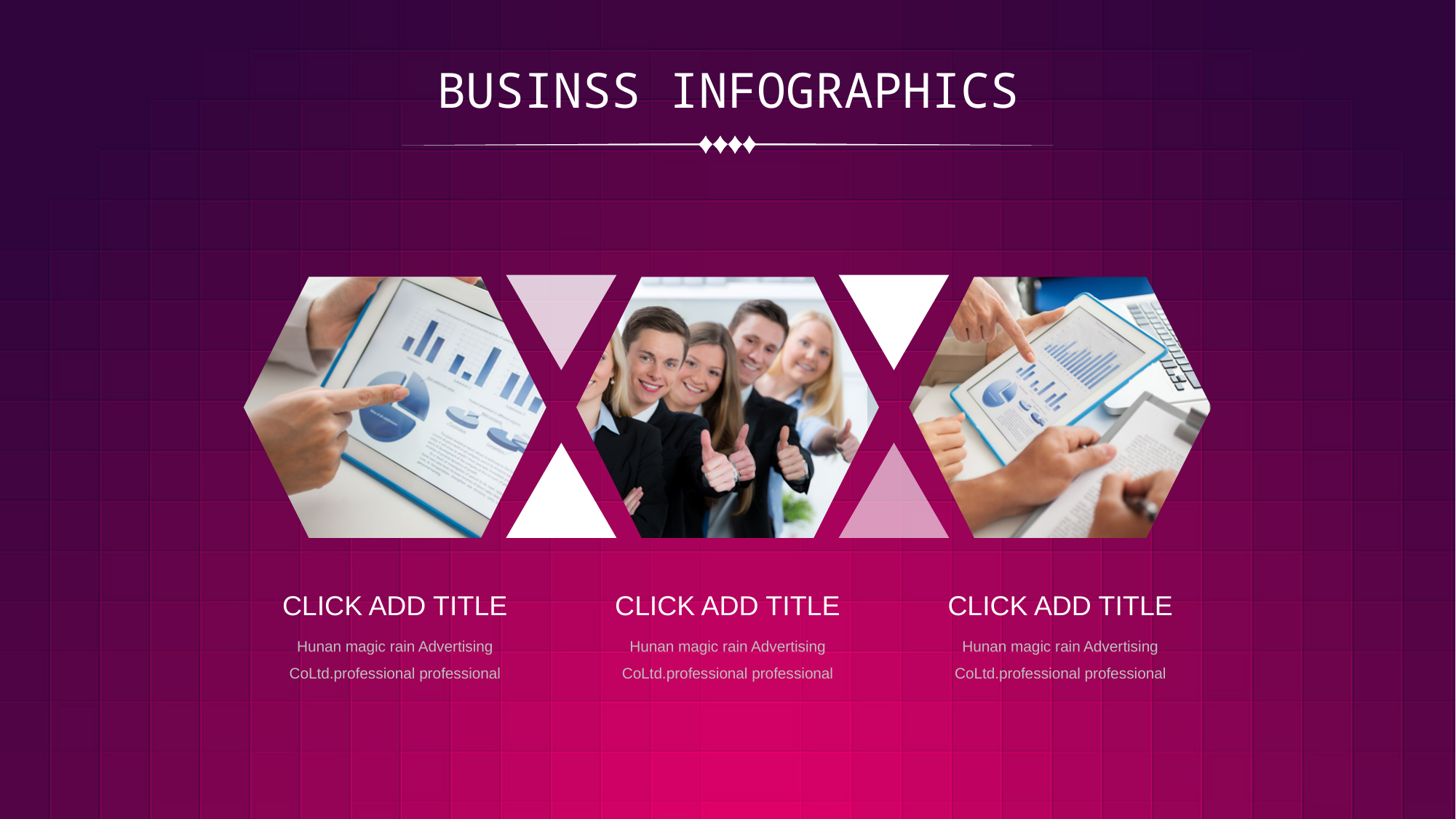

CLICK ADD TITLE
Hunan magic rain Advertising CoLtd.professional professional
CLICK ADD TITLE
Hunan magic rain Advertising CoLtd.professional professional
CLICK ADD TITLE
Hunan magic rain Advertising CoLtd.professional professional